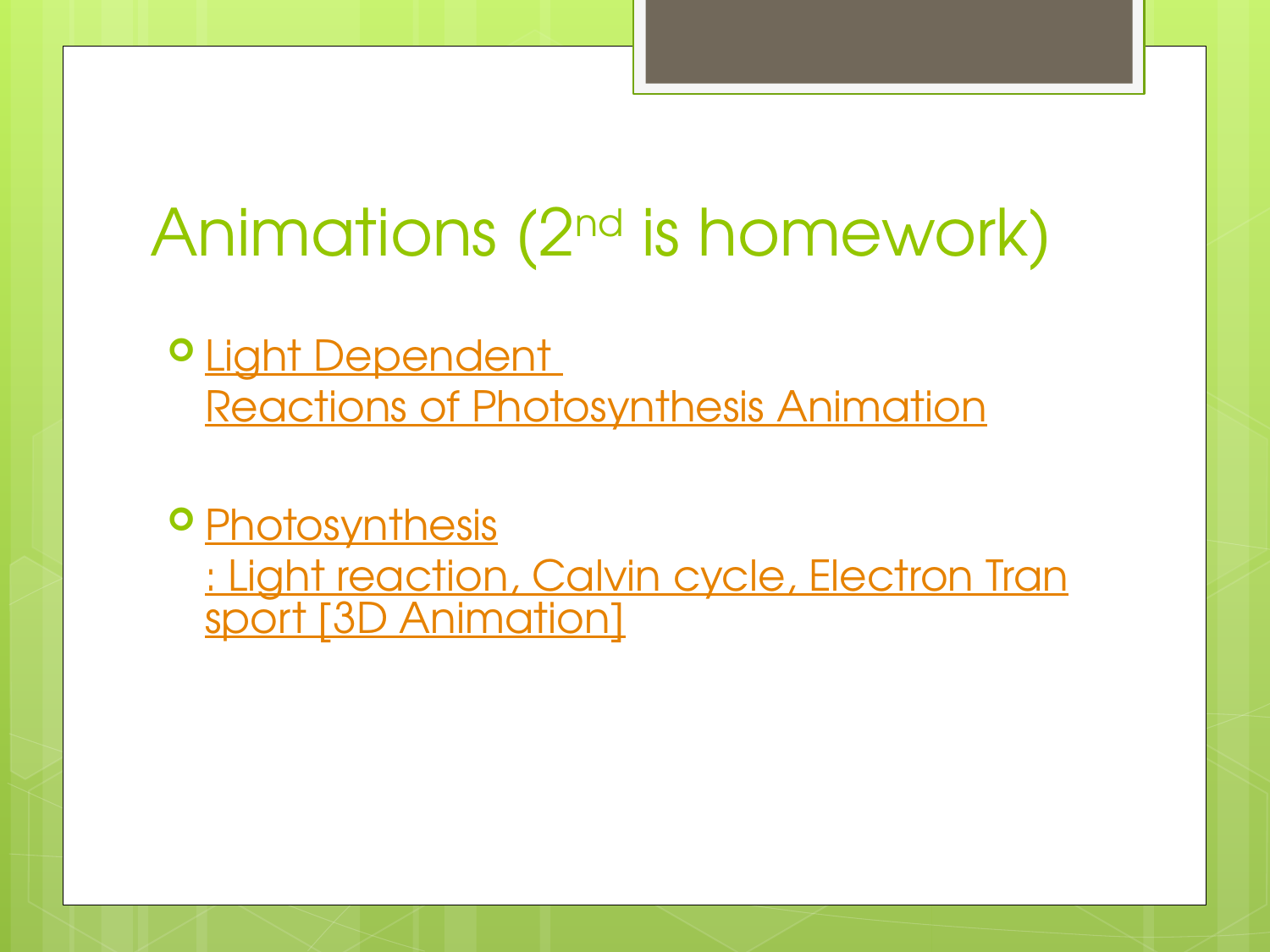

# Animations (2nd is homework)
Light Dependent Reactions of Photosynthesis Animation

Photosynthesis: Light reaction, Calvin cycle, Electron Transport [3D Animation]